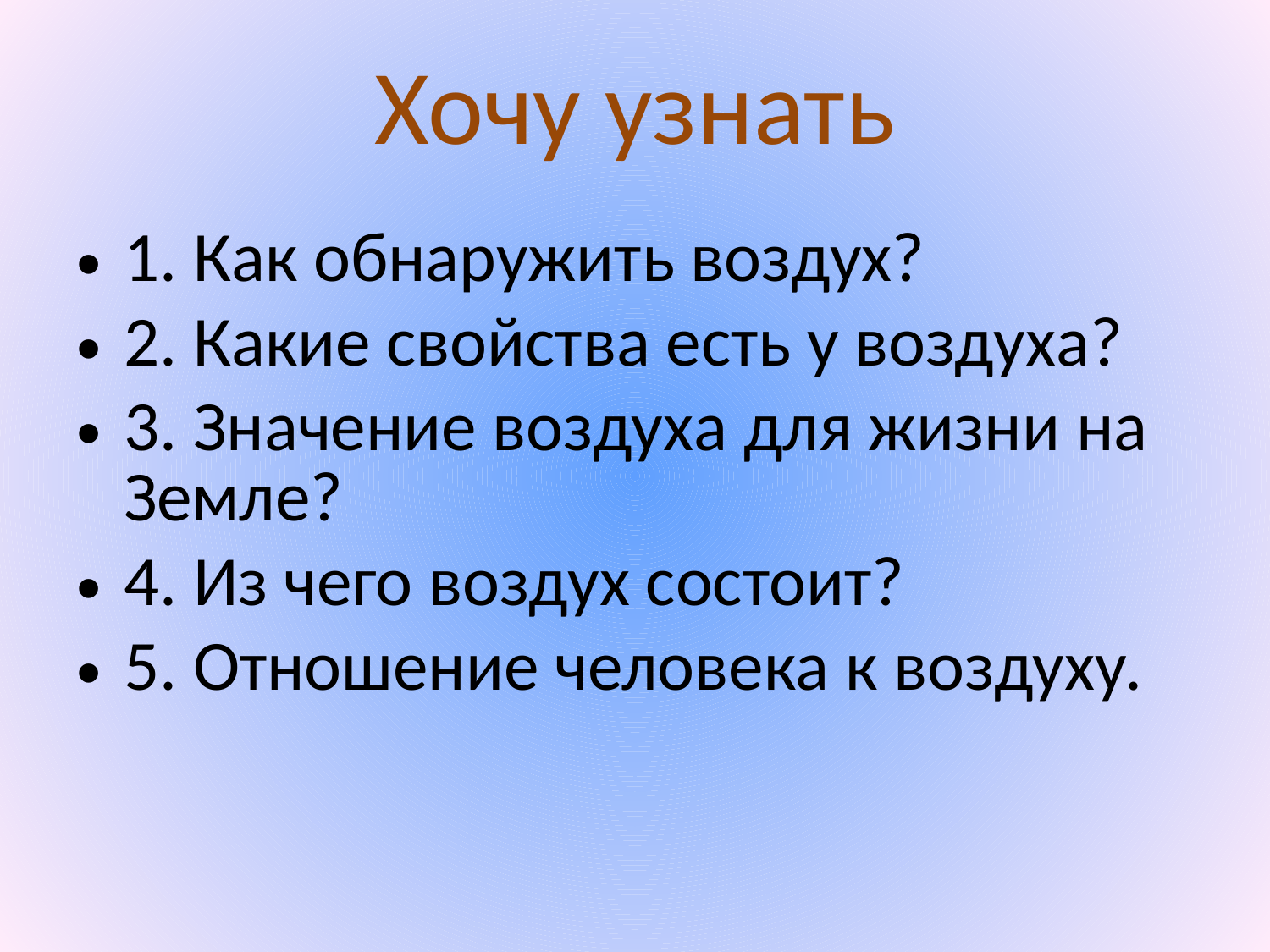

# Хочу узнать
1. Как обнаружить воздух?
2. Какие свойства есть у воздуха?
3. Значение воздуха для жизни на Земле?
4. Из чего воздух состоит?
5. Отношение человека к воздуху.